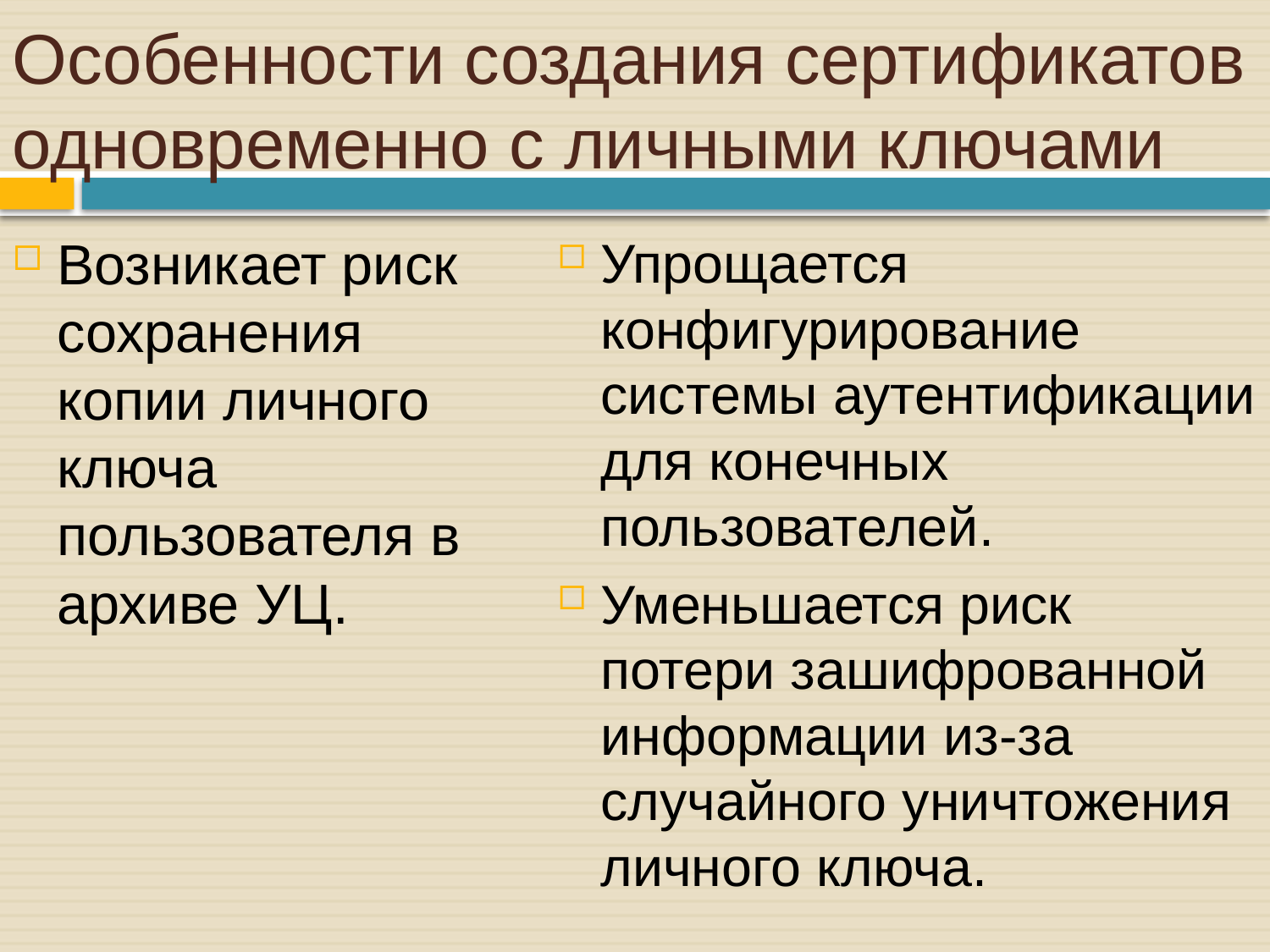

# Особенности создания сертификатов одновременно с личными ключами
Возникает риск сохранения копии личного ключа пользователя в архиве УЦ.
Упрощается конфигурирование системы аутентификации для конечных пользователей.
Уменьшается риск потери зашифрованной информации из-за случайного уничтожения личного ключа.